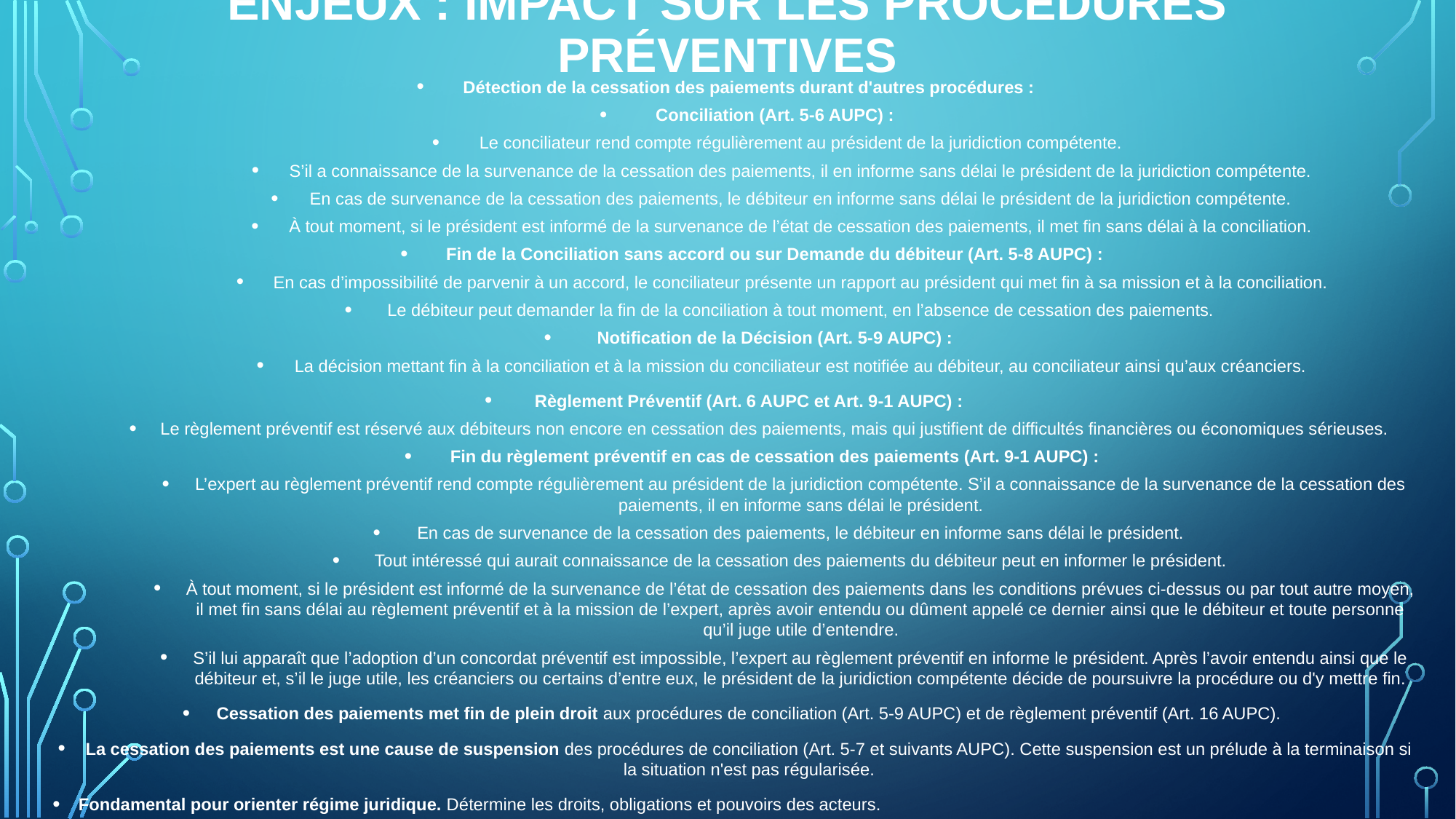

# Enjeux : Impact sur les Procédures Préventives
Détection de la cessation des paiements durant d'autres procédures :
Conciliation (Art. 5-6 AUPC) :
Le conciliateur rend compte régulièrement au président de la juridiction compétente.
S’il a connaissance de la survenance de la cessation des paiements, il en informe sans délai le président de la juridiction compétente.
En cas de survenance de la cessation des paiements, le débiteur en informe sans délai le président de la juridiction compétente.
À tout moment, si le président est informé de la survenance de l’état de cessation des paiements, il met fin sans délai à la conciliation.
Fin de la Conciliation sans accord ou sur Demande du débiteur (Art. 5-8 AUPC) :
En cas d’impossibilité de parvenir à un accord, le conciliateur présente un rapport au président qui met fin à sa mission et à la conciliation.
Le débiteur peut demander la fin de la conciliation à tout moment, en l’absence de cessation des paiements.
Notification de la Décision (Art. 5-9 AUPC) :
La décision mettant fin à la conciliation et à la mission du conciliateur est notifiée au débiteur, au conciliateur ainsi qu’aux créanciers.
Règlement Préventif (Art. 6 AUPC et Art. 9-1 AUPC) :
Le règlement préventif est réservé aux débiteurs non encore en cessation des paiements, mais qui justifient de difficultés financières ou économiques sérieuses.
Fin du règlement préventif en cas de cessation des paiements (Art. 9-1 AUPC) :
L’expert au règlement préventif rend compte régulièrement au président de la juridiction compétente. S’il a connaissance de la survenance de la cessation des paiements, il en informe sans délai le président.
En cas de survenance de la cessation des paiements, le débiteur en informe sans délai le président.
Tout intéressé qui aurait connaissance de la cessation des paiements du débiteur peut en informer le président.
À tout moment, si le président est informé de la survenance de l’état de cessation des paiements dans les conditions prévues ci-dessus ou par tout autre moyen, il met fin sans délai au règlement préventif et à la mission de l’expert, après avoir entendu ou dûment appelé ce dernier ainsi que le débiteur et toute personne qu’il juge utile d’entendre.
S’il lui apparaît que l’adoption d’un concordat préventif est impossible, l’expert au règlement préventif en informe le président. Après l’avoir entendu ainsi que le débiteur et, s’il le juge utile, les créanciers ou certains d’entre eux, le président de la juridiction compétente décide de poursuivre la procédure ou d'y mettre fin.
Cessation des paiements met fin de plein droit aux procédures de conciliation (Art. 5-9 AUPC) et de règlement préventif (Art. 16 AUPC).
La cessation des paiements est une cause de suspension des procédures de conciliation (Art. 5-7 et suivants AUPC). Cette suspension est un prélude à la terminaison si la situation n'est pas régularisée.
Fondamental pour orienter régime juridique. Détermine les droits, obligations et pouvoirs des acteurs.